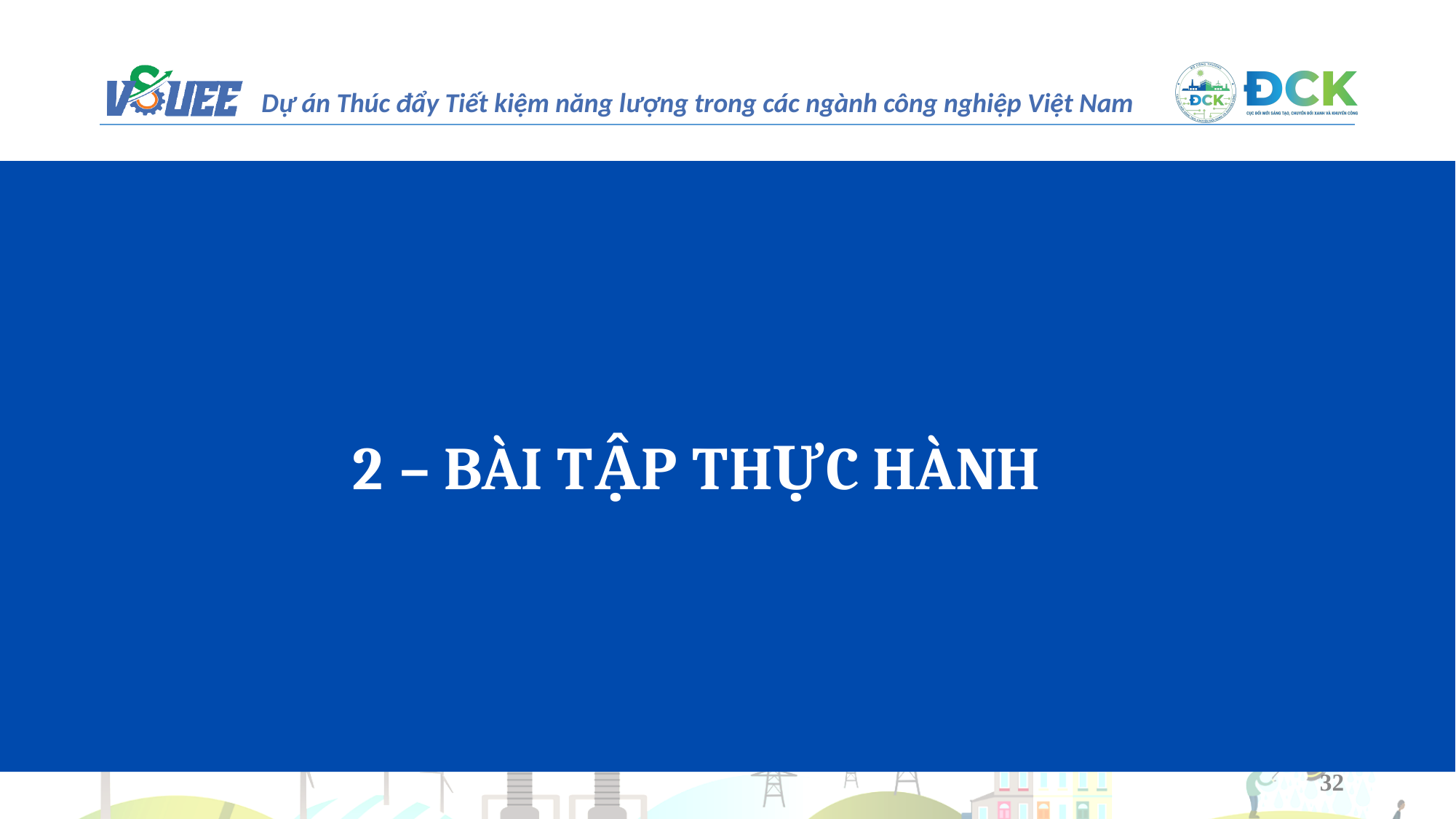

2 – BÀI TẬP THỰC HÀNH
32